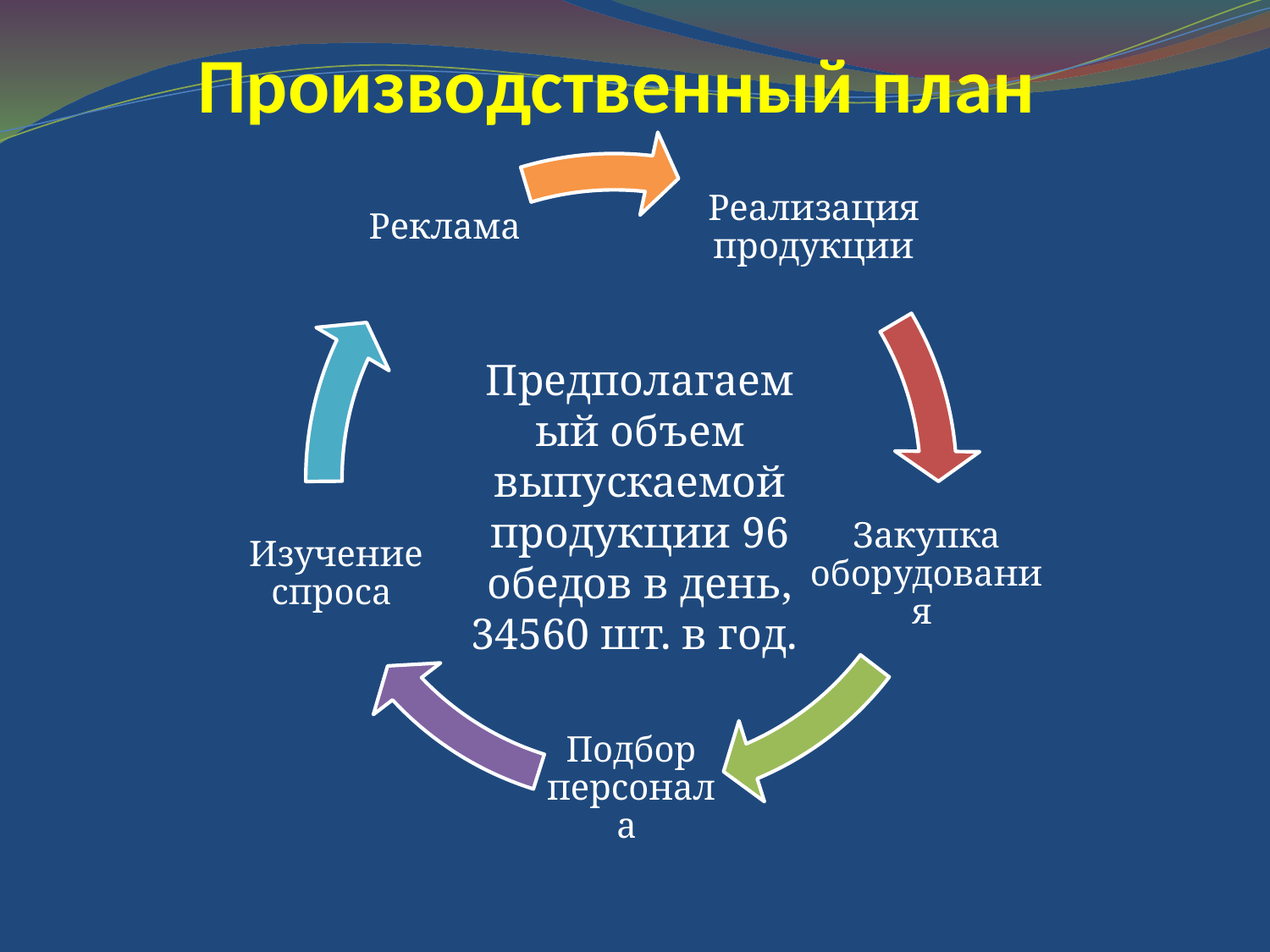

# Производственный план
Реализация продукции
Закупка оборудования
Подбор персонала
Изучение спроса
Реклама
Предполагаемый объем выпускаемой продукции 96 обедов в день, 34560 шт. в год.